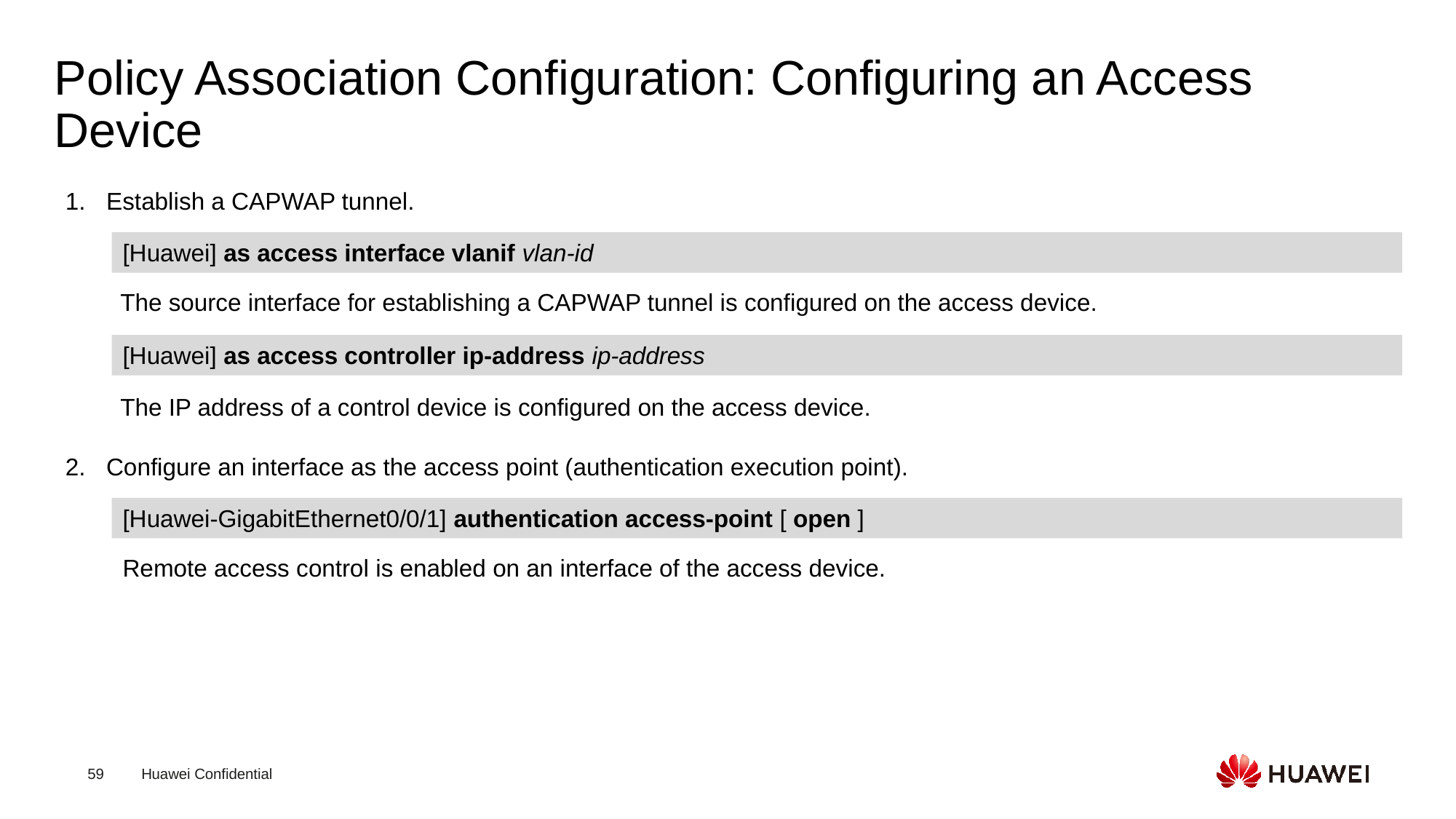

# Policy Association Configuration: Configuring an Access Device
Establish a CAPWAP tunnel.
[Huawei] as access interface vlanif vlan-id
The source interface for establishing a CAPWAP tunnel is configured on the access device.
[Huawei] as access controller ip-address ip-address
The IP address of a control device is configured on the access device.
Configure an interface as the access point (authentication execution point).
[Huawei-GigabitEthernet0/0/1] authentication access-point [ open ]
Remote access control is enabled on an interface of the access device.